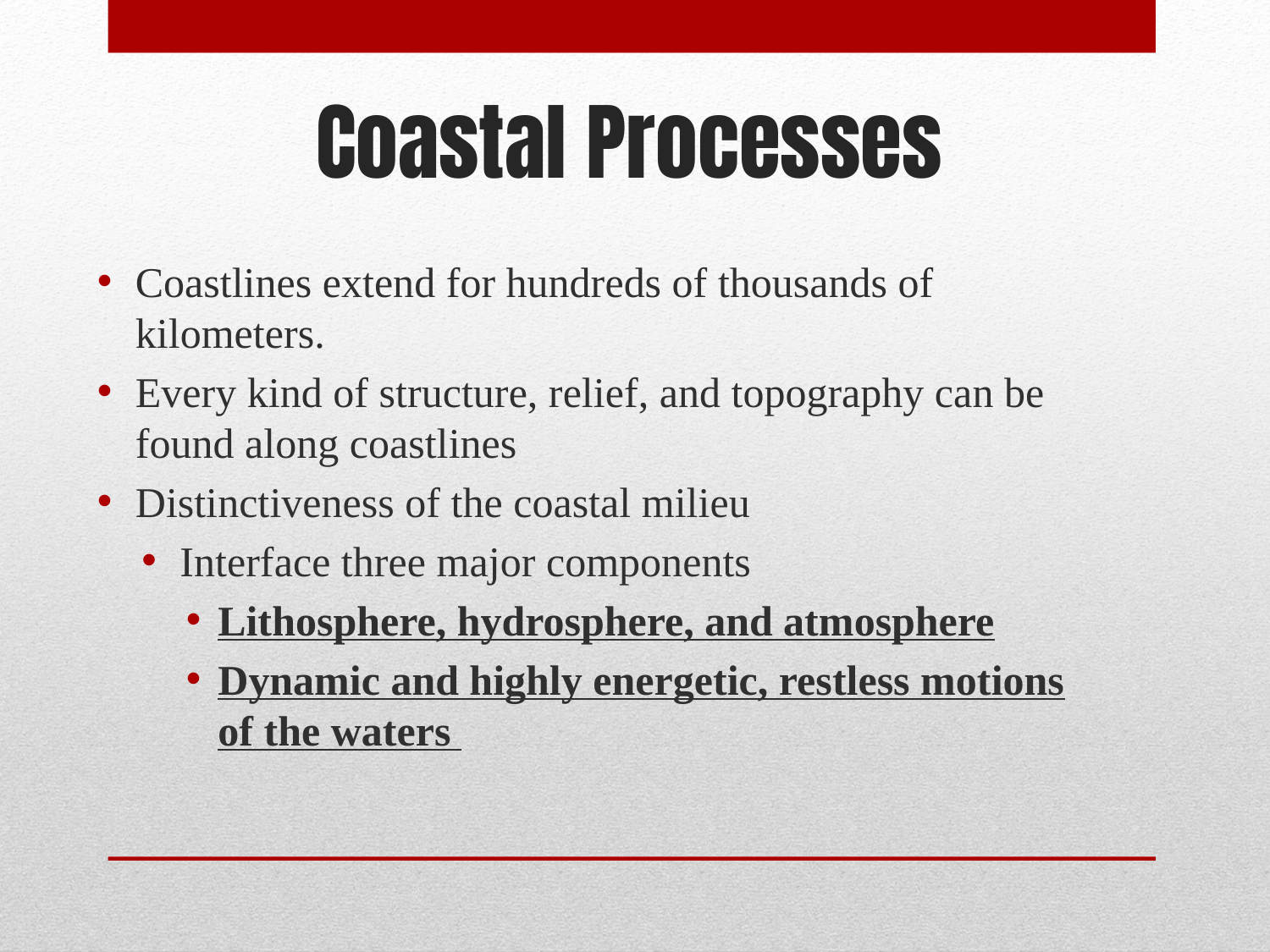

Coastal Processes
Coastlines extend for hundreds of thousands of kilometers.
Every kind of structure, relief, and topography can be found along coastlines
Distinctiveness of the coastal milieu
Interface three major components
Lithosphere, hydrosphere, and atmosphere
Dynamic and highly energetic, restless motions of the waters